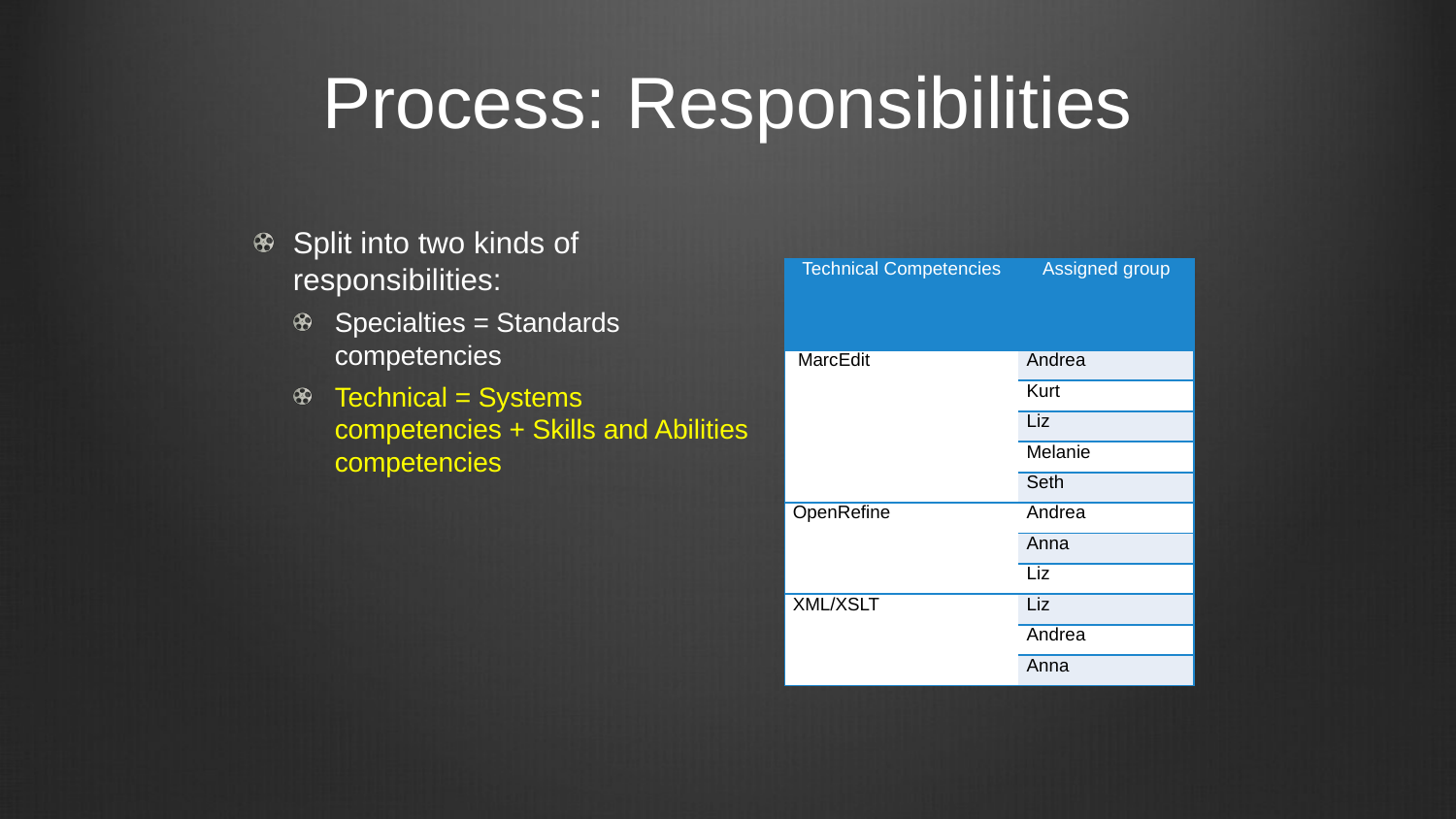

# Process: Responsibilities
Split into two kinds of responsibilities:
Specialties = Standards competencies
Technical = Systems competencies + Skills and Abilities competencies
| Technical Competencies | Assigned group |
| --- | --- |
| MarcEdit | Andrea |
|  | Kurt |
|  | Liz |
|  | Melanie |
|  | Seth |
| OpenRefine | Andrea |
|  | Anna |
|  | Liz |
| XML/XSLT | Liz |
|  | Andrea |
|  | Anna |